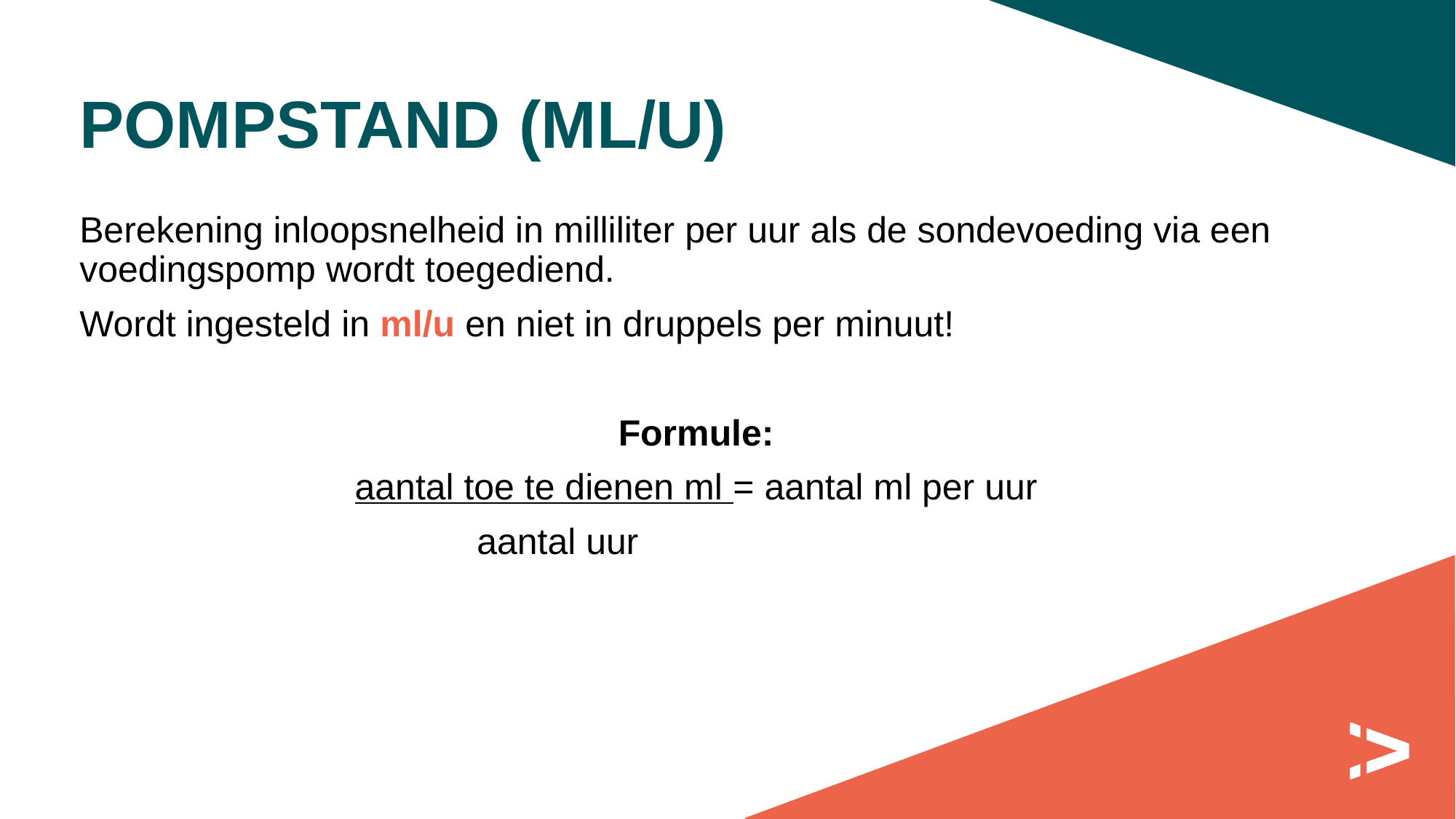

# Pompstand (ml/u)
Berekening inloopsnelheid in milliliter per uur als de sondevoeding via een voedingspomp wordt toegediend.
Wordt ingesteld in ml/u en niet in druppels per minuut!

Formule:
aantal toe te dienen ml = aantal ml per uur
                                       aantal uur